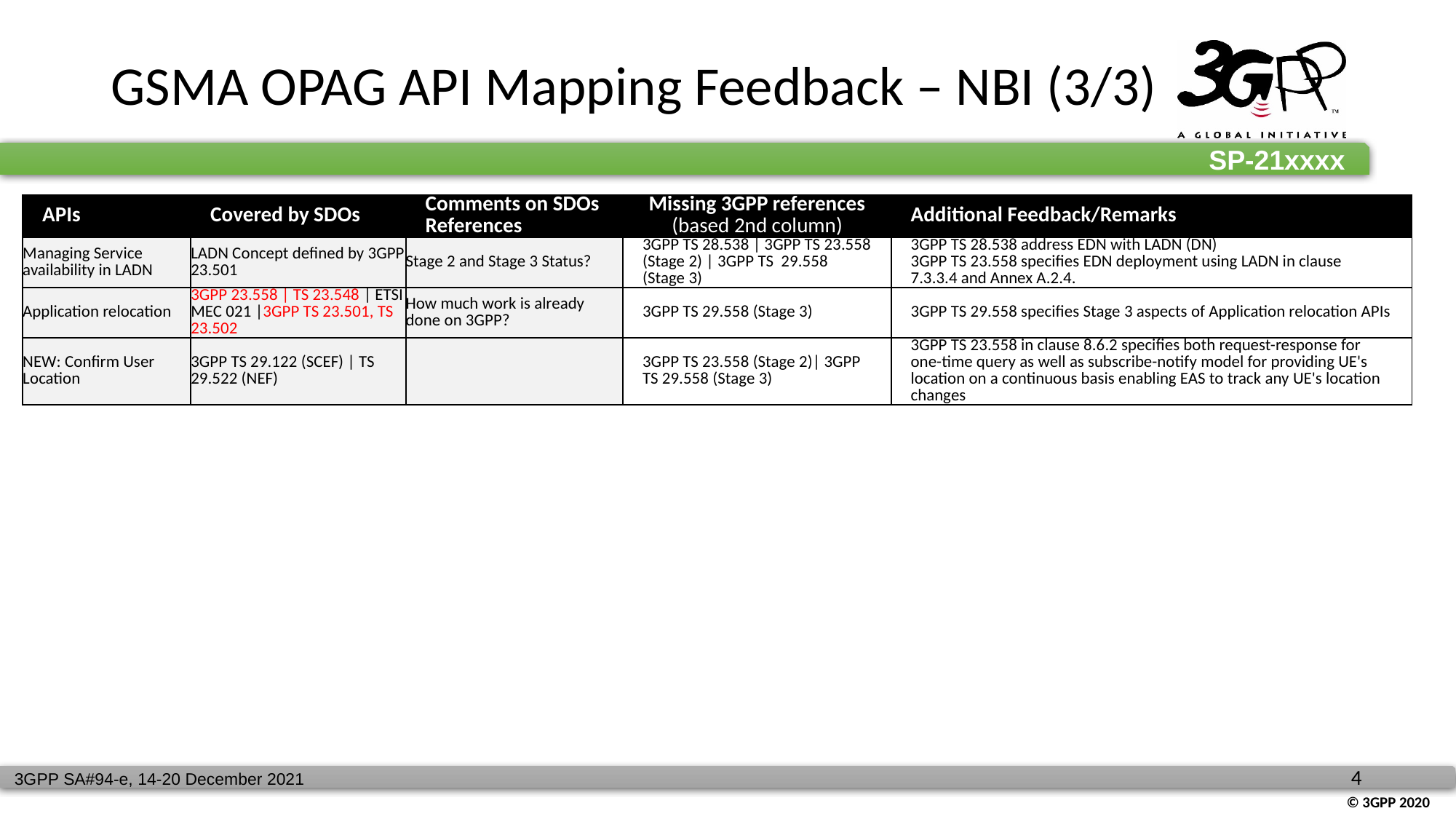

GSMA OPAG API Mapping Feedback – NBI (3/3)
| APIs | Covered by SDOs | Comments on SDOs References | Missing 3GPP references (based 2nd column) | Additional Feedback/Remarks |
| --- | --- | --- | --- | --- |
| Managing Service availability in LADN | LADN Concept defined by 3GPP 23.501 | Stage 2 and Stage 3 Status? | 3GPP TS 28.538 | 3GPP TS 23.558 (Stage 2) | 3GPP TS 29.558 (Stage 3) | 3GPP TS 28.538 address EDN with LADN (DN) 3GPP TS 23.558 specifies EDN deployment using LADN in clause 7.3.3.4 and Annex A.2.4. |
| Application relocation | 3GPP 23.558 | TS 23.548 | ETSI MEC 021 |3GPP TS 23.501, TS 23.502 | How much work is already done on 3GPP? | 3GPP TS 29.558 (Stage 3) | 3GPP TS 29.558 specifies Stage 3 aspects of Application relocation APIs |
| NEW: Confirm User Location | 3GPP TS 29.122 (SCEF) | TS 29.522 (NEF) |  | 3GPP TS 23.558 (Stage 2)| 3GPP TS 29.558 (Stage 3) | 3GPP TS 23.558 in clause 8.6.2 specifies both request-response for one-time query as well as subscribe-notify model for providing UE's location on a continuous basis enabling EAS to track any UE's location changes |